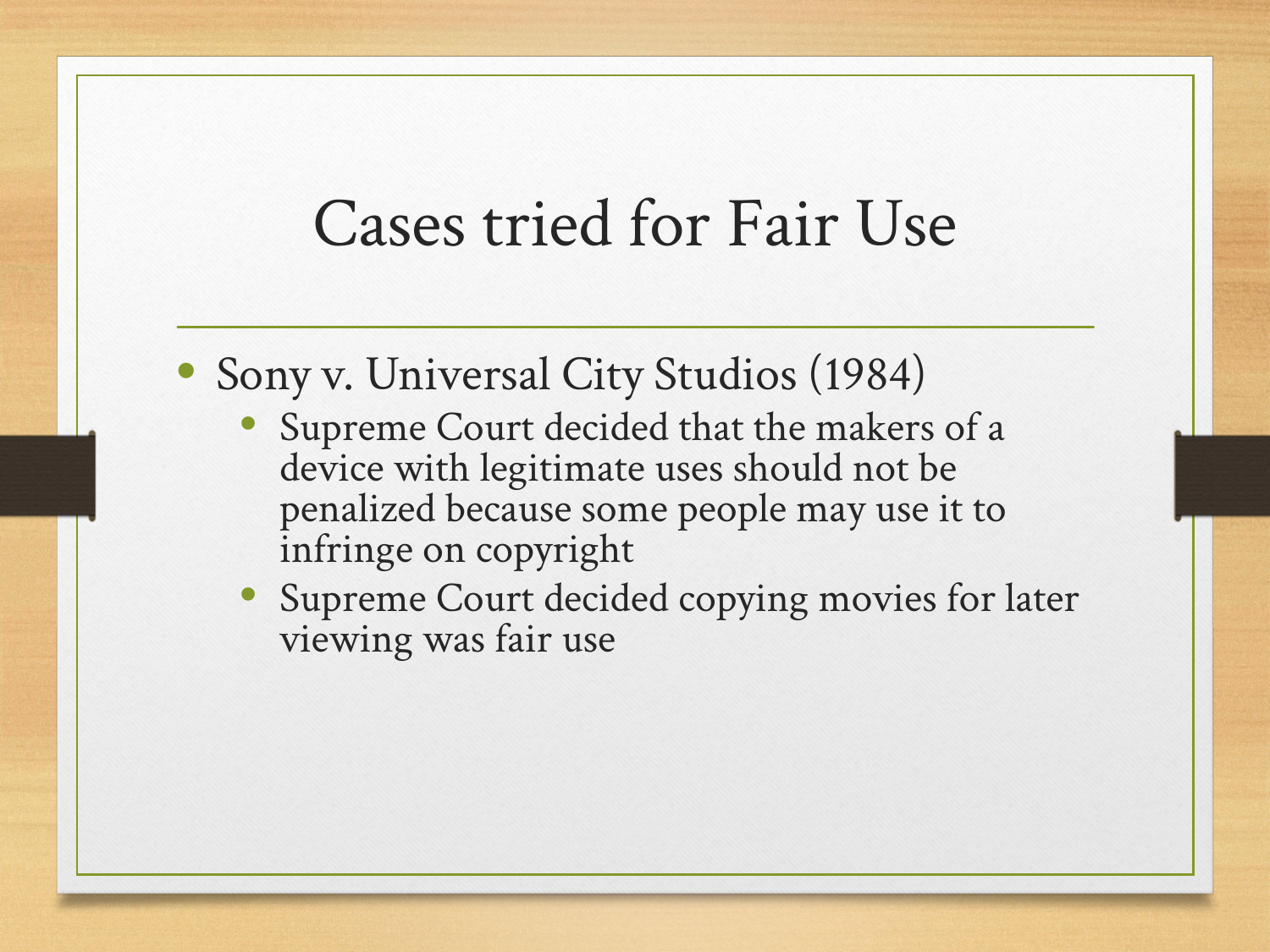

# Cases tried for Fair Use
Sony v. Universal City Studios (1984)
Supreme Court decided that the makers of a device with legitimate uses should not be penalized because some people may use it to infringe on copyright
Supreme Court decided copying movies for later viewing was fair use